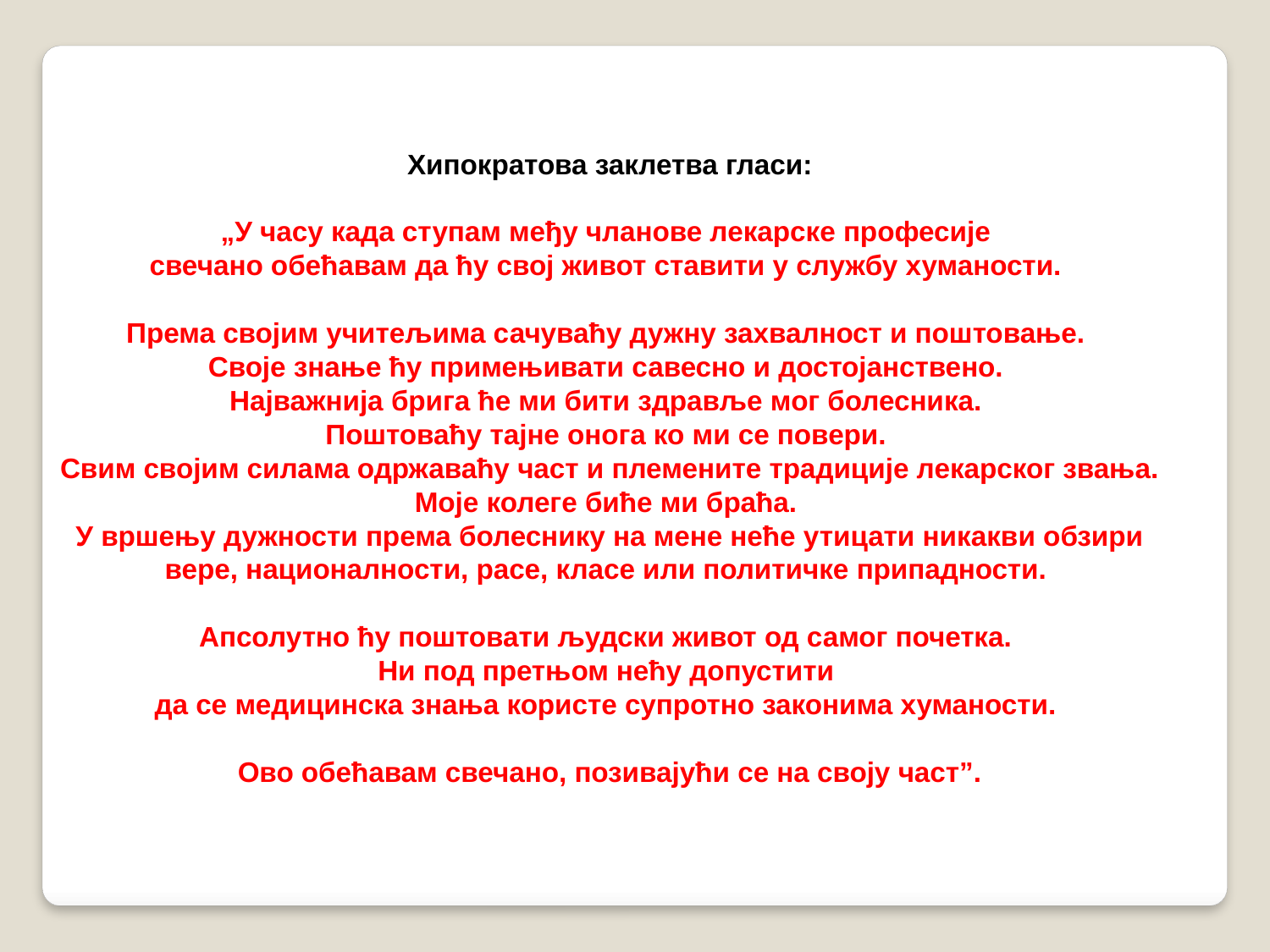

Хипократова заклетва гласи:

„У часу када ступам међу чланове лекарске професије
свечано обећавам да ћу свој живот ставити у службу хуманости.

Према својим учитељима сачуваћу дужну захвалност и поштовање.
Своје знање ћу примењивати савесно и достојанствено.
Најважнија брига ће ми бити здравље мог болесника.
Поштоваћу тајне онога ко ми се повери.
Свим својим силама одржаваћу част и племените традиције лекарског звања. Моје колеге биће ми браћа.
У вршењу дужности према болеснику на мене неће утицати никакви обзири вере, националности, расе, класе или политичке припадности.

Апсолутно ћу поштовати људски живот од самог почетка.
Ни под претњом нећу допустити
да се медицинска знања користе супротно законима хуманости.

Ово обећавам свечано, позивајући се на своју част”.